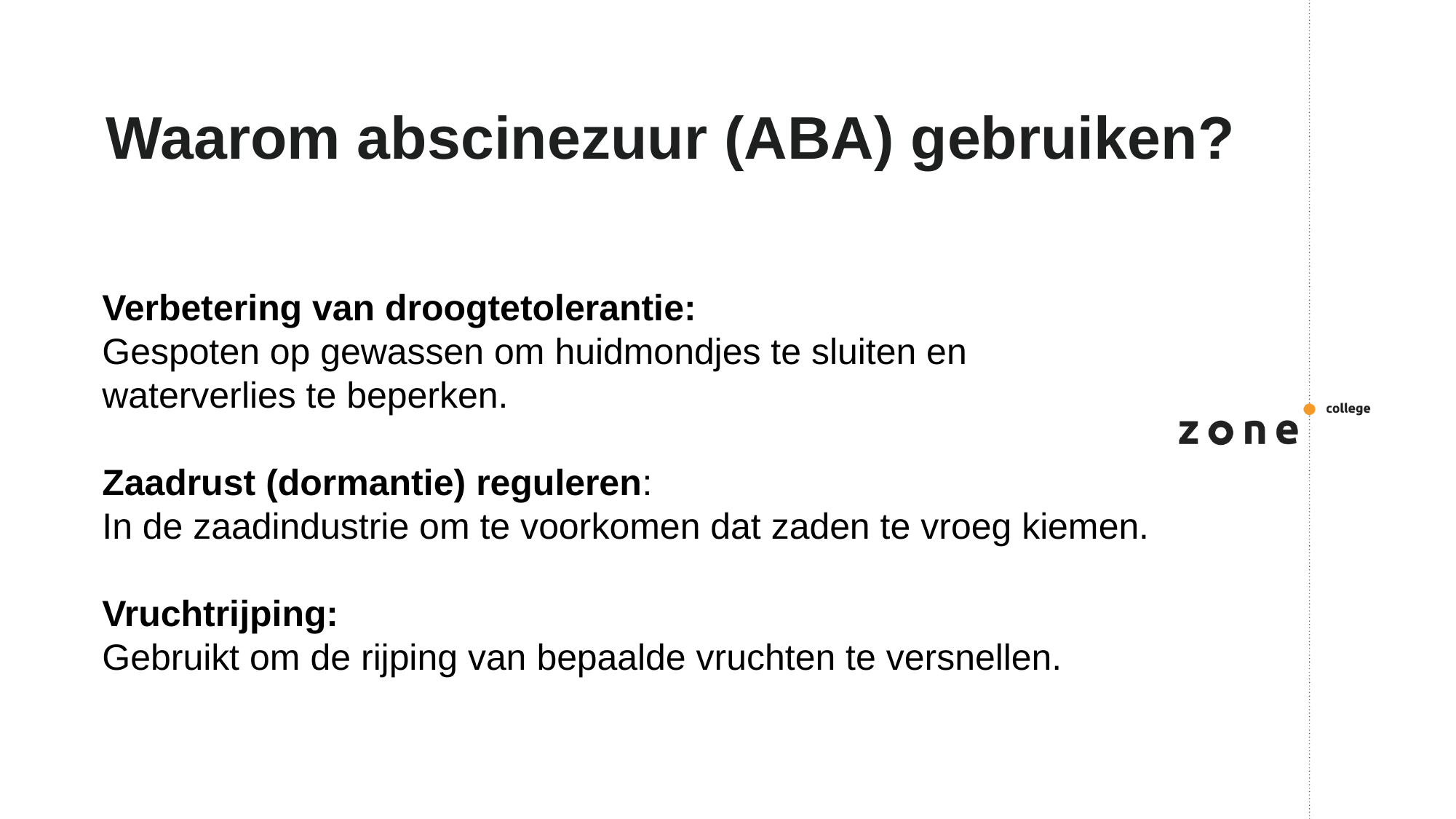

# Waarom abscinezuur (ABA) gebruiken?
Verbetering van droogtetolerantie:
Gespoten op gewassen om huidmondjes te sluiten en waterverlies te beperken.

Zaadrust (dormantie) reguleren:
In de zaadindustrie om te voorkomen dat zaden te vroeg kiemen.

Vruchtrijping:
Gebruikt om de rijping van bepaalde vruchten te versnellen.